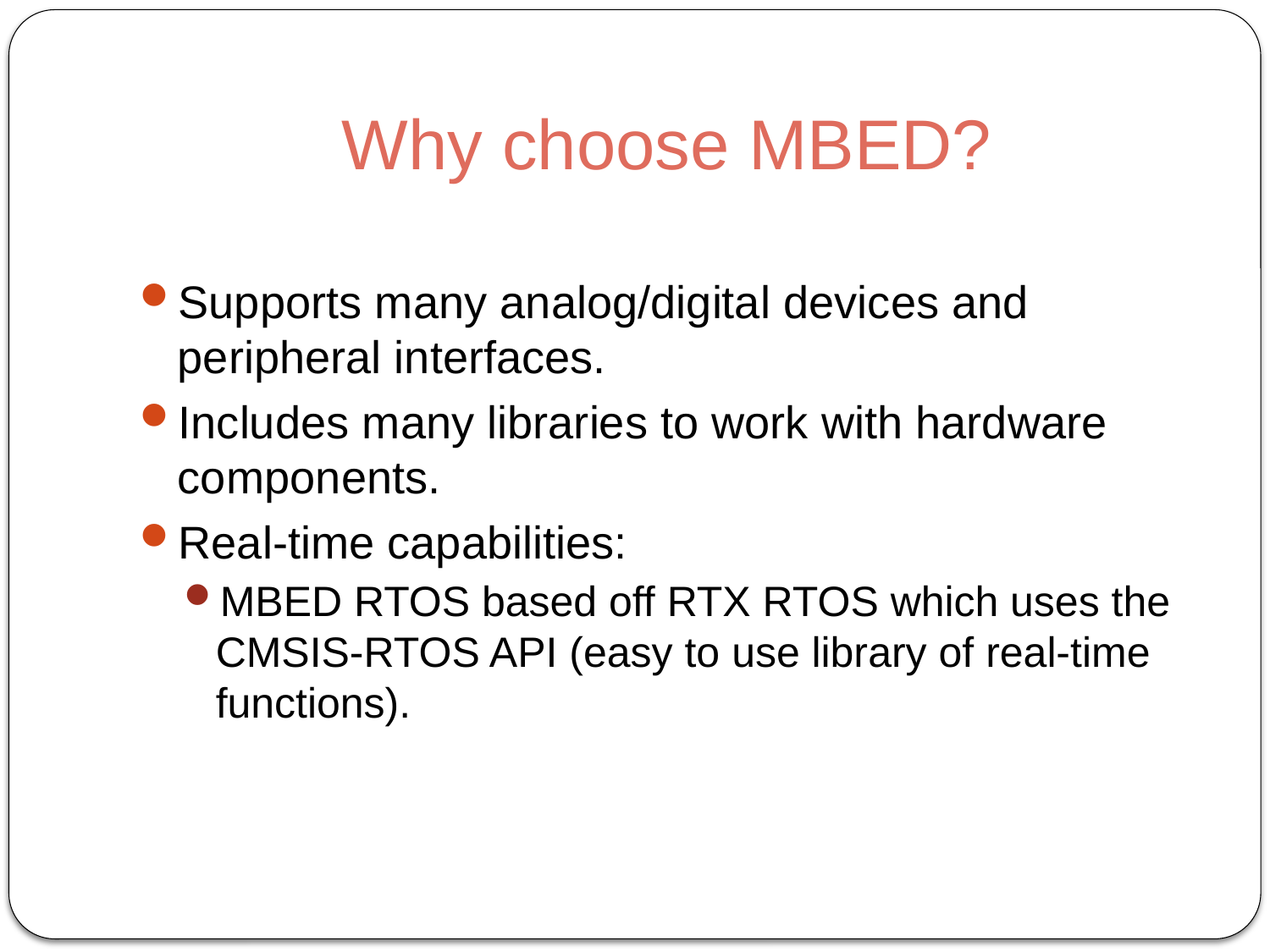

# Why choose MBED?

Supports many analog/digital devices and peripheral interfaces.
Includes many libraries to work with hardware components.
Real-time capabilities:
MBED RTOS based off RTX RTOS which uses the CMSIS-RTOS API (easy to use library of real-time functions).